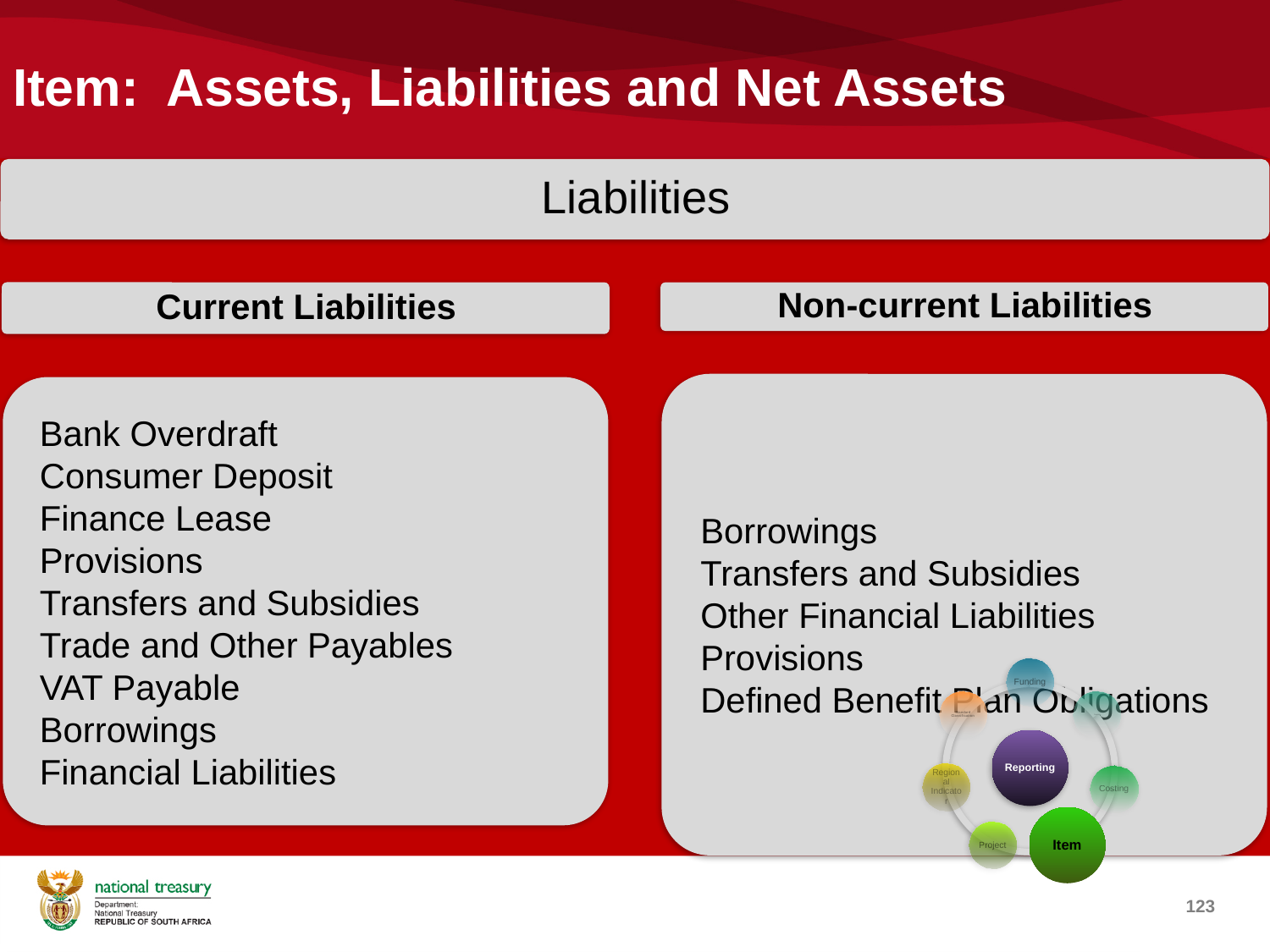

# Item:  Assets, Liabilities and Net Assets
Liabilities
Current Liabilities
Bank Overdraft
Consumer Deposit
Finance Lease
Provisions
Transfers and Subsidies
Trade and Other Payables
VAT Payable
Borrowings
Financial Liabilities
Non-current Liabilities
Borrowings
Transfers and Subsidies
Other Financial Liabilities
Provisions
Defined Benefit Plan Obligations

Reporting
Funding
Function
Costing
Item
Project
Regional Indicator
Standard Classification
123